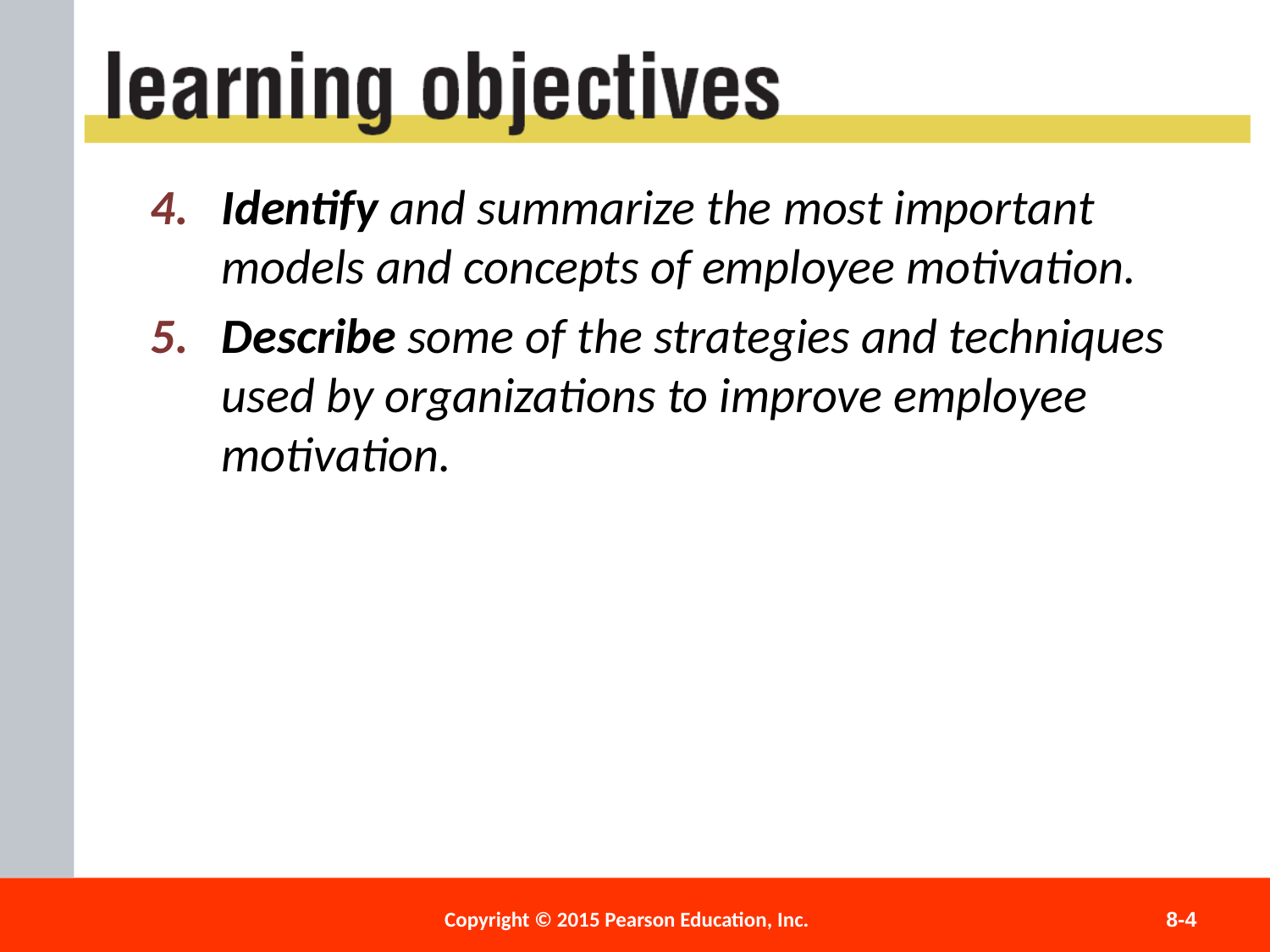

Identify and summarize the most important models and concepts of employee motivation.
Describe some of the strategies and techniques used by organizations to improve employee motivation.